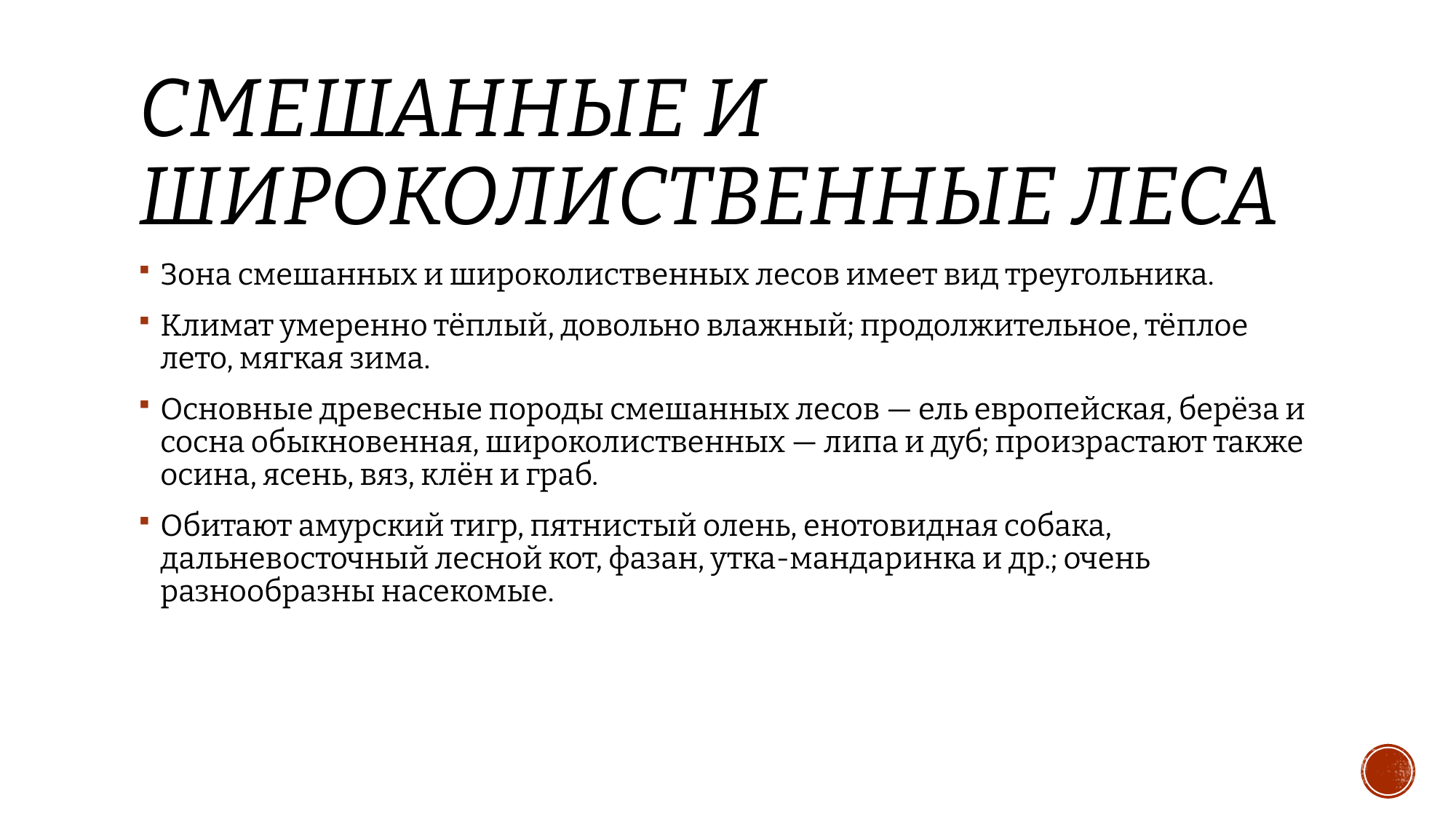

# СмешаннЫе и широколиственныЕ леса
Зона смешанных и широколиственных лесов имеет вид треугольника.
Климат умеренно тёплый, довольно влажный; продолжительное, тёплое лето, мягкая зима.
Основные древесные породы смешанных лесов — ель европейская, берёза и сосна обыкновенная, широколиственных — липа и дуб; произрастают также осина, ясень, вяз, клён и граб.
Обитают амурский тигр, пятнистый олень, енотовидная собака, дальневосточный лесной кот, фазан, утка-мандаринка и др.; очень разнообразны насекомые.